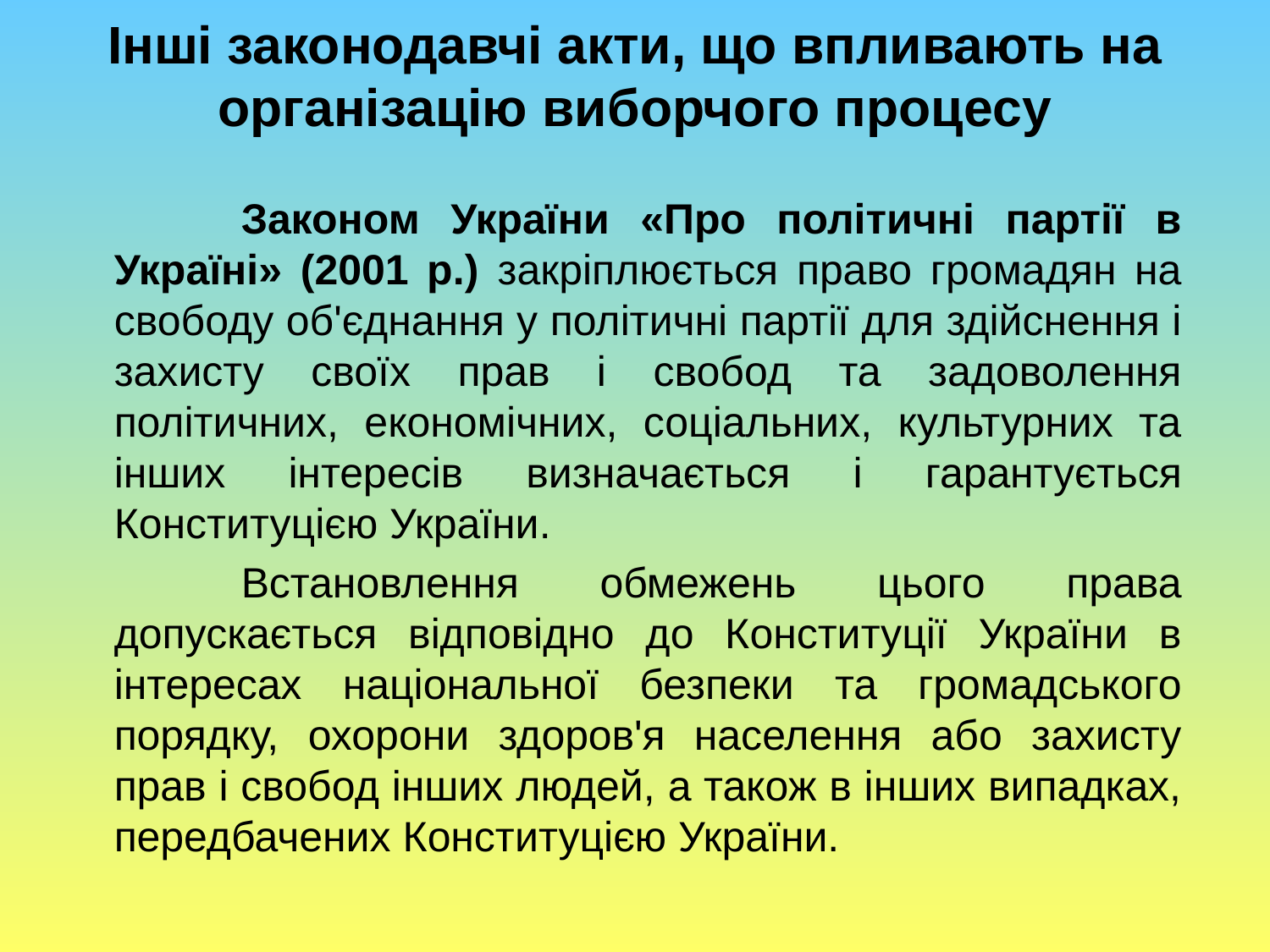

# Інші законодавчі акти, що впливають на організацію виборчого процесу

		Законом України «Про політичні партії в Україні» (2001 р.) закріплюється право громадян на свободу об'єднання у політичні партії для здійснення і захисту своїх прав і свобод та задоволення політичних, економічних, соціальних, культурних та інших інтересів визначається і гарантується Конституцією України.
		Встановлення обмежень цього права допускається відповідно до Конституції України в інтересах національної безпеки та громадського порядку, охорони здоров'я населення або захисту прав і свобод інших людей, а також в інших випадках, передбачених Конституцією України.